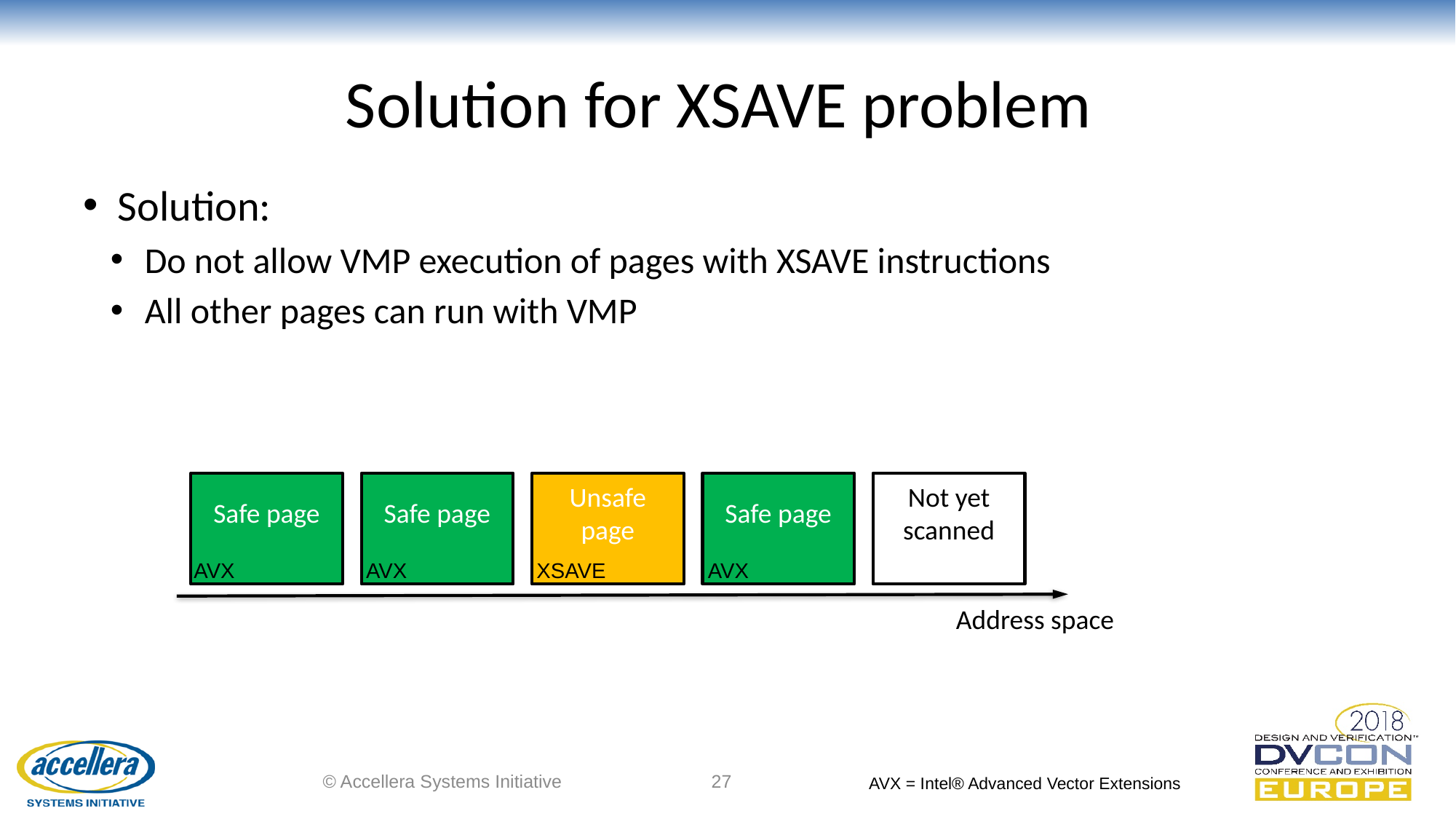

# Solution for XSAVE problem
Solution:
Do not allow VMP execution of pages with XSAVE instructions
All other pages can run with VMP

Safe page

Safe page

Unsafe page

Safe page

Not yet scanned

AVX
AVX
XSAVE
AVX
Address space
© Accellera Systems Initiative
27
AVX = Intel® Advanced Vector Extensions